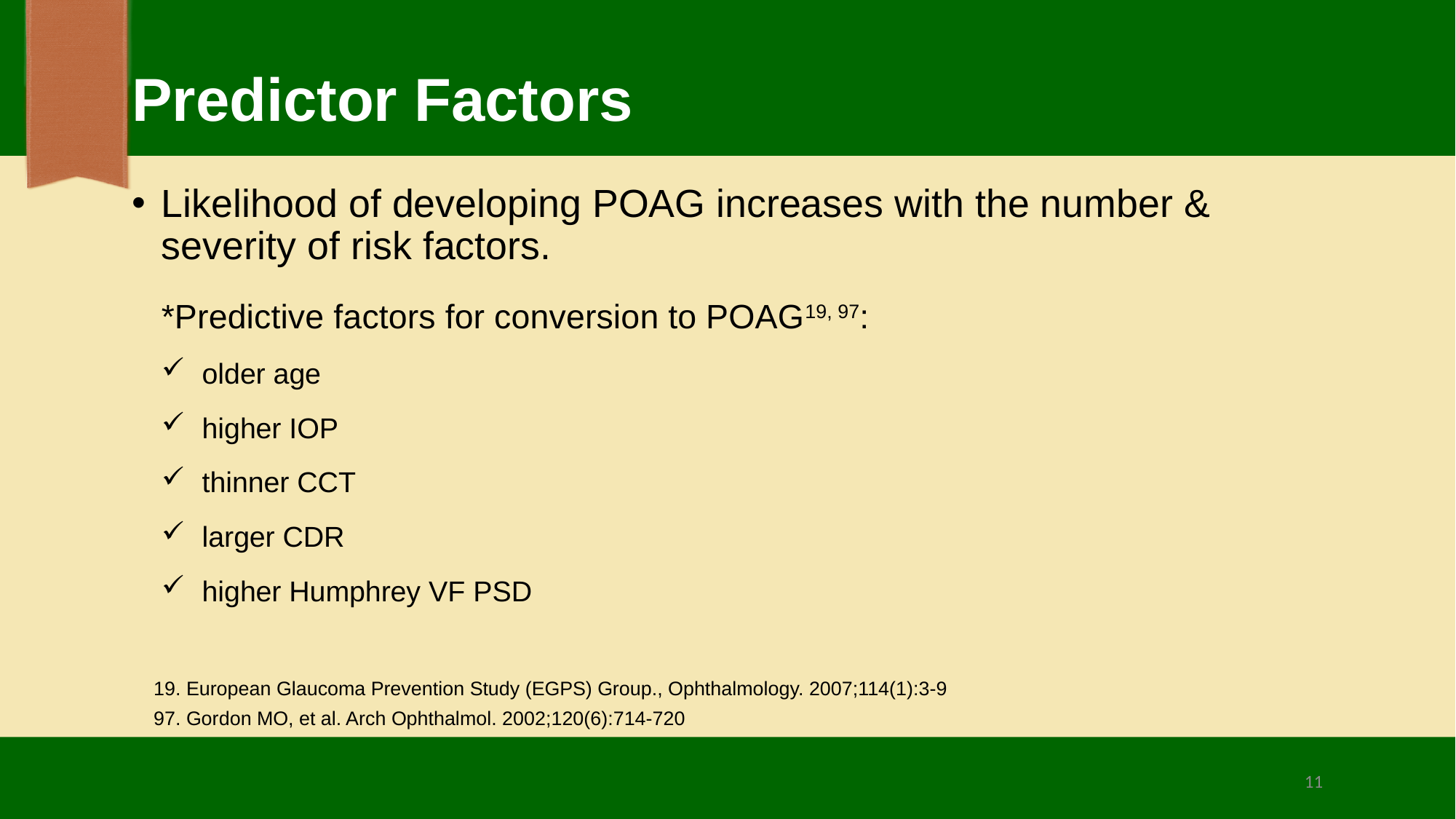

# Predictor Factors
Likelihood of developing POAG increases with the number & severity of risk factors.
*Predictive factors for conversion to POAG19, 97:
older age
higher IOP
thinner CCT
larger CDR
higher Humphrey VF PSD

   19. European Glaucoma Prevention Study (EGPS) Group., Ophthalmology. 2007;114(1):3-9
    97. Gordon MO, et al. Arch Ophthalmol. 2002;120(6):714-720

11